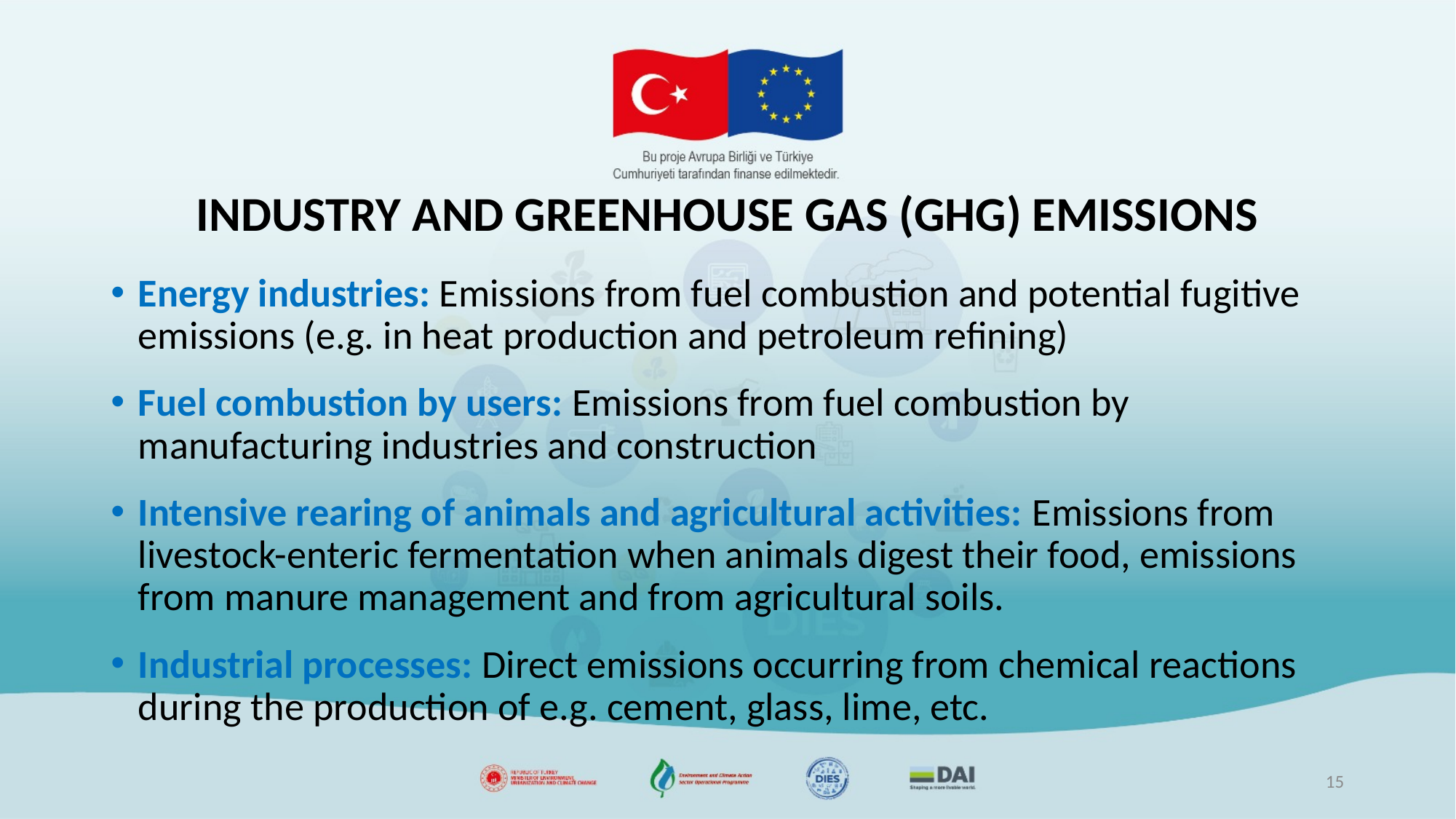

# INDUSTRY AND GREENHOUSE GAS (GHG) EMISSIONS
Energy industries: Emissions from fuel combustion and potential fugitive emissions (e.g. in heat production and petroleum refining)
Fuel combustion by users: Emissions from fuel combustion by manufacturing industries and construction
Intensive rearing of animals and agricultural activities: Emissions from livestock-enteric fermentation when animals digest their food, emissions from manure management and from agricultural soils.
Industrial processes: Direct emissions occurring from chemical reactions during the production of e.g. cement, glass, lime, etc.

15